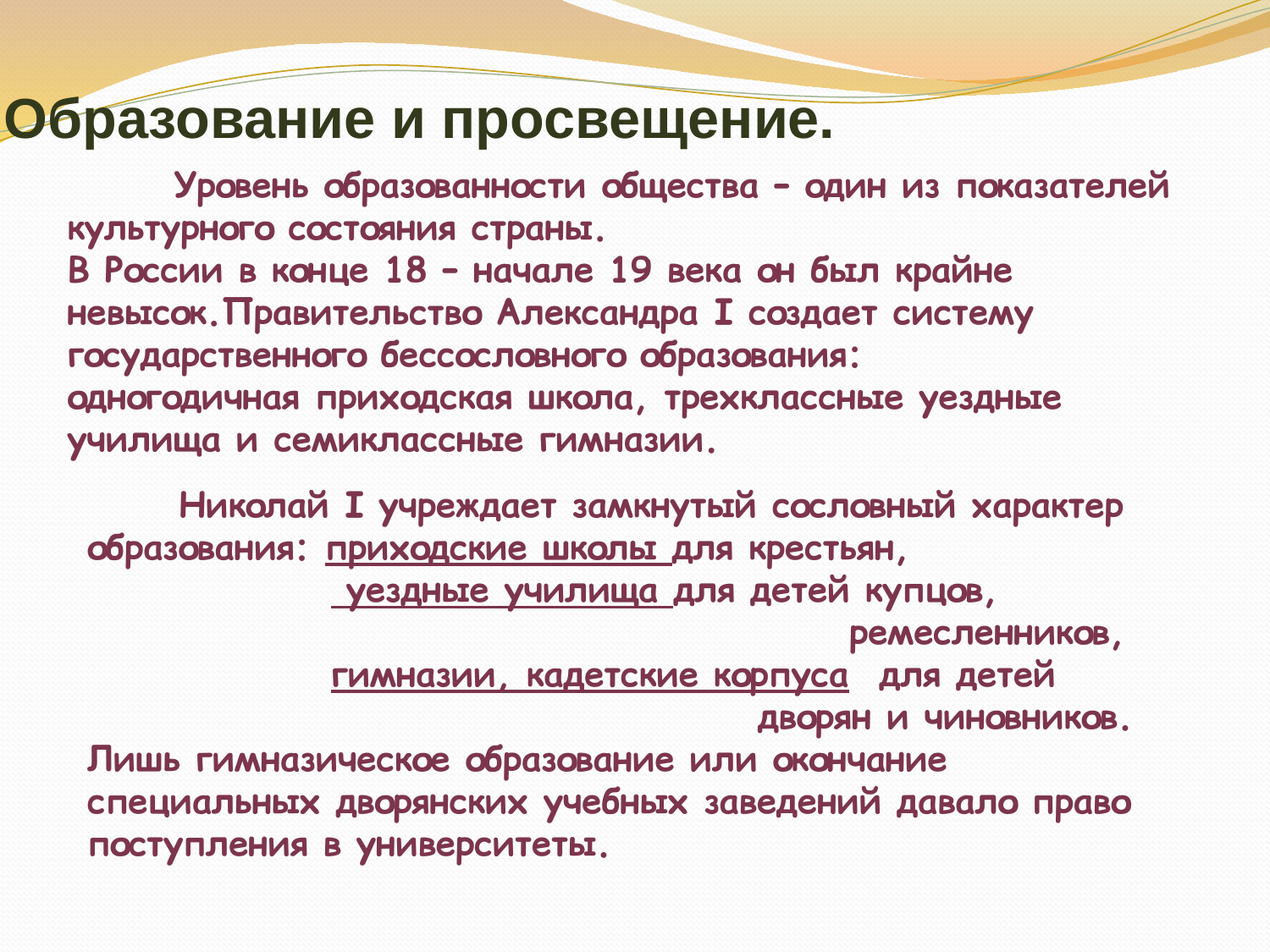

II. Образование и просвещение.
       Уровень образованности общества – один из показателей культурного состояния страны.
В России в конце 18 – начале 19 века он был крайне невысок.Правительство Александра I создает систему государственного бессословного образования:
одногодичная приходская школа, трехклассные уездные училища и семиклассные гимназии.
      Николай I учреждает замкнутый сословный характер образования: приходские школы для крестьян,
                 уездные училища для детей купцов,
                                                  ремесленников,
                гимназии, кадетские корпуса  для детей
                                            дворян и чиновников.
Лишь гимназическое образование или окончание специальных дворянских учебных заведений давало право поступления в университеты.